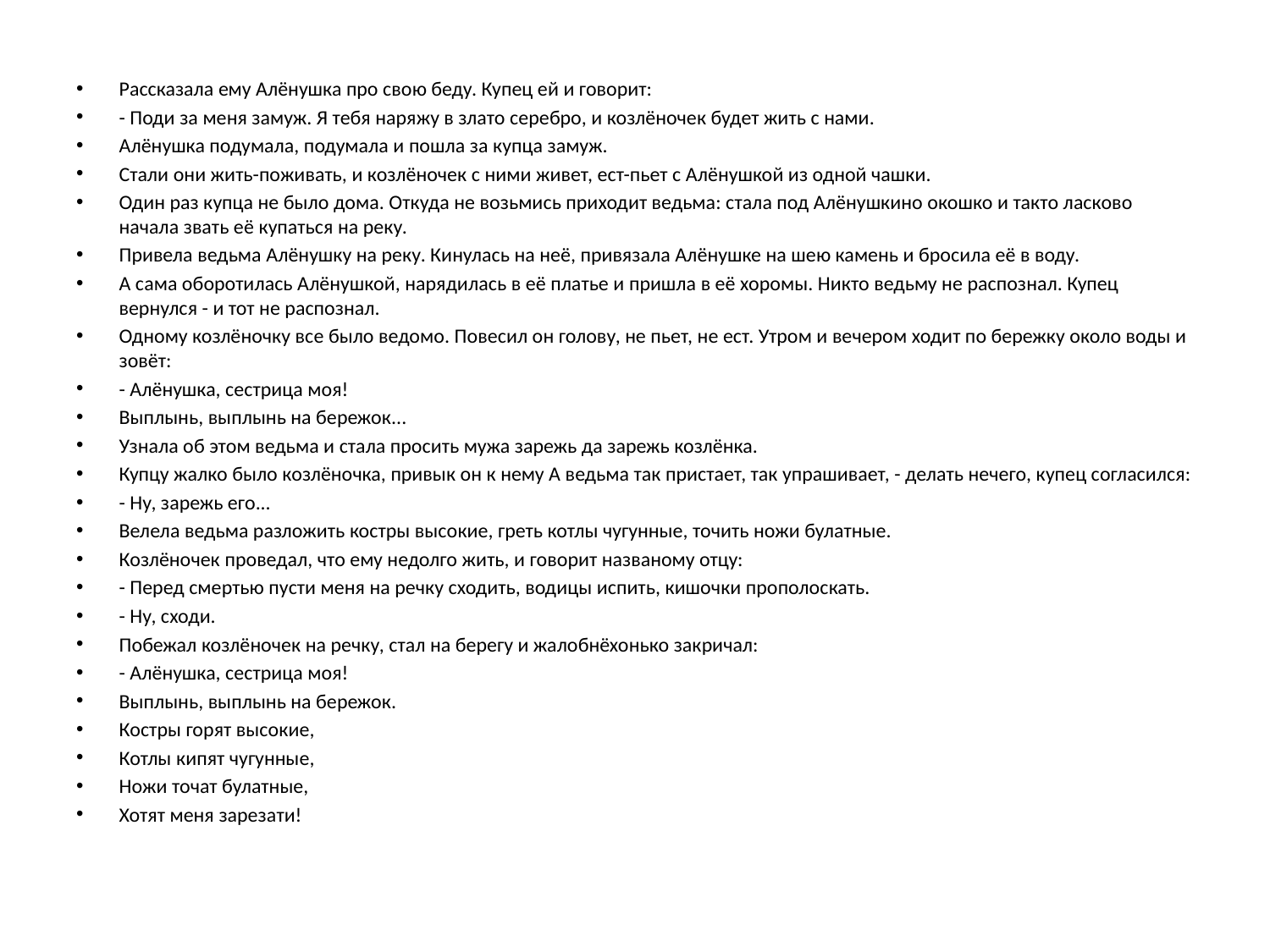

Рассказала ему Алёнушка про свою беду. Купец ей и говорит:
- Поди за меня замуж. Я тебя наряжу в злато серебро, и козлёночек будет жить с нами.
Алёнушка подумала, подумала и пошла за купца замуж.
Стали они жить-поживать, и козлёночек с ними живет, ест-пьет с Алёнушкой из одной чашки.
Один раз купца не было дома. Откуда не возьмись приходит ведьма: стала под Алёнушкино окошко и такто ласково начала звать её купаться на реку.
Привела ведьма Алёнушку на реку. Кинулась на неё, привязала Алёнушке на шею камень и бросила её в воду.
А сама оборотилась Алёнушкой, нарядилась в её платье и пришла в её хоромы. Никто ведьму не распознал. Купец вернулся - и тот не распознал.
Одному козлёночку все было ведомо. Повесил он голову, не пьет, не ест. Утром и вечером ходит по бережку около воды и зовёт:
- Алёнушка, сестрица моя!
Выплынь, выплынь на бережок...
Узнала об этом ведьма и стала просить мужа зарежь да зарежь козлёнка.
Купцу жалко было козлёночка, привык он к нему А ведьма так пристает, так упрашивает, - делать нечего, купец согласился:
- Ну, зарежь его...
Велела ведьма разложить костры высокие, греть котлы чугунные, точить ножи булатные.
Козлёночек проведал, что ему недолго жить, и говорит названому отцу:
- Перед смертью пусти меня на речку сходить, водицы испить, кишочки прополоскать.
- Ну, сходи.
Побежал козлёночек на речку, стал на берегу и жалобнёхонько закричал:
- Алёнушка, сестрица моя!
Выплынь, выплынь на бережок.
Костры горят высокие,
Котлы кипят чугунные,
Ножи точат булатные,
Хотят меня зарезати!